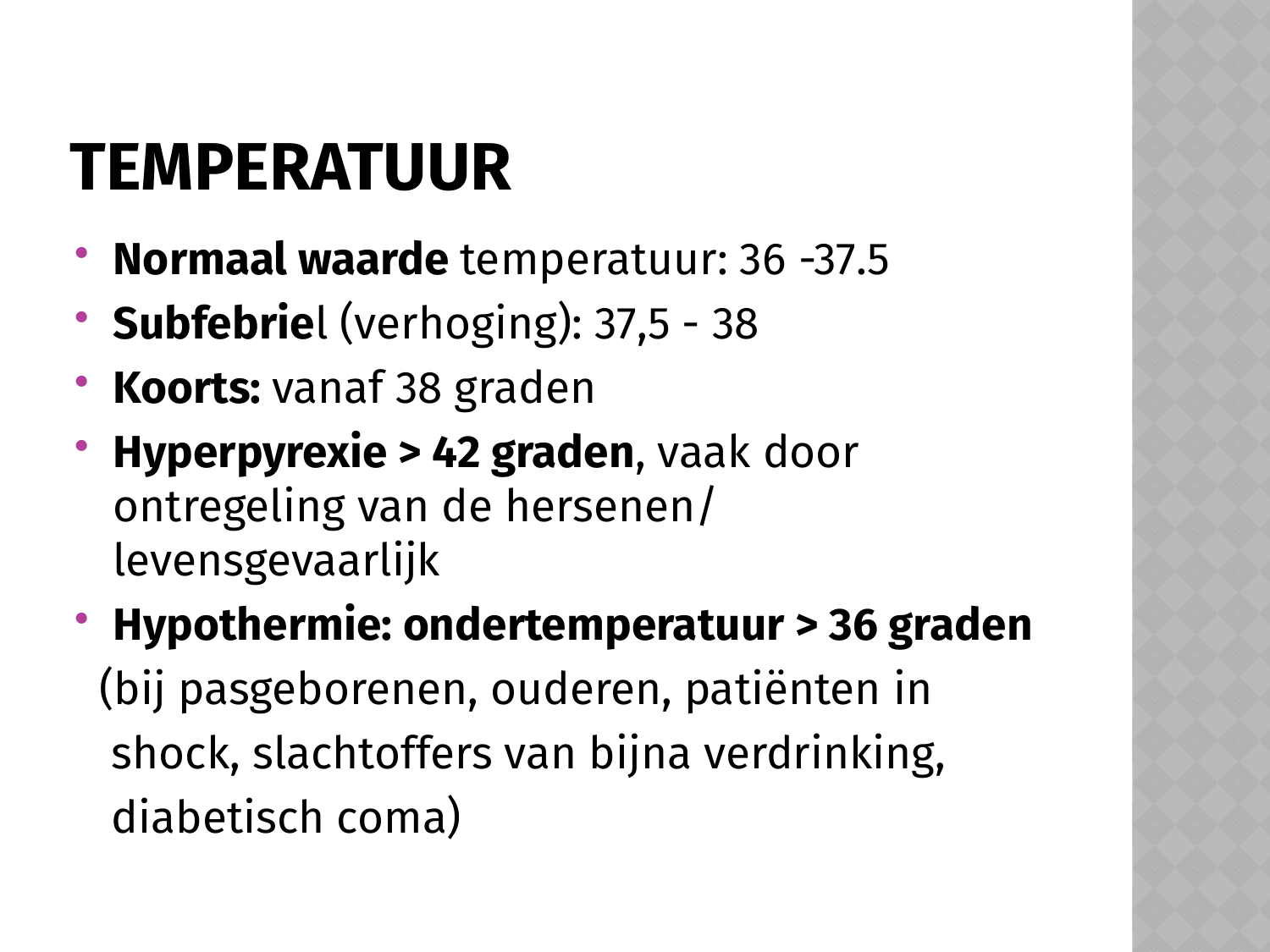

# Temperatuur
Normaal waarde temperatuur: 36 -37.5
Subfebriel (verhoging): 37,5 - 38
Koorts: vanaf 38 graden
Hyperpyrexie > 42 graden, vaak door ontregeling van de hersenen/ levensgevaarlijk
Hypothermie: ondertemperatuur > 36 graden
  (bij pasgeborenen, ouderen, patiënten in
   shock, slachtoffers van bijna verdrinking,
   diabetisch coma)